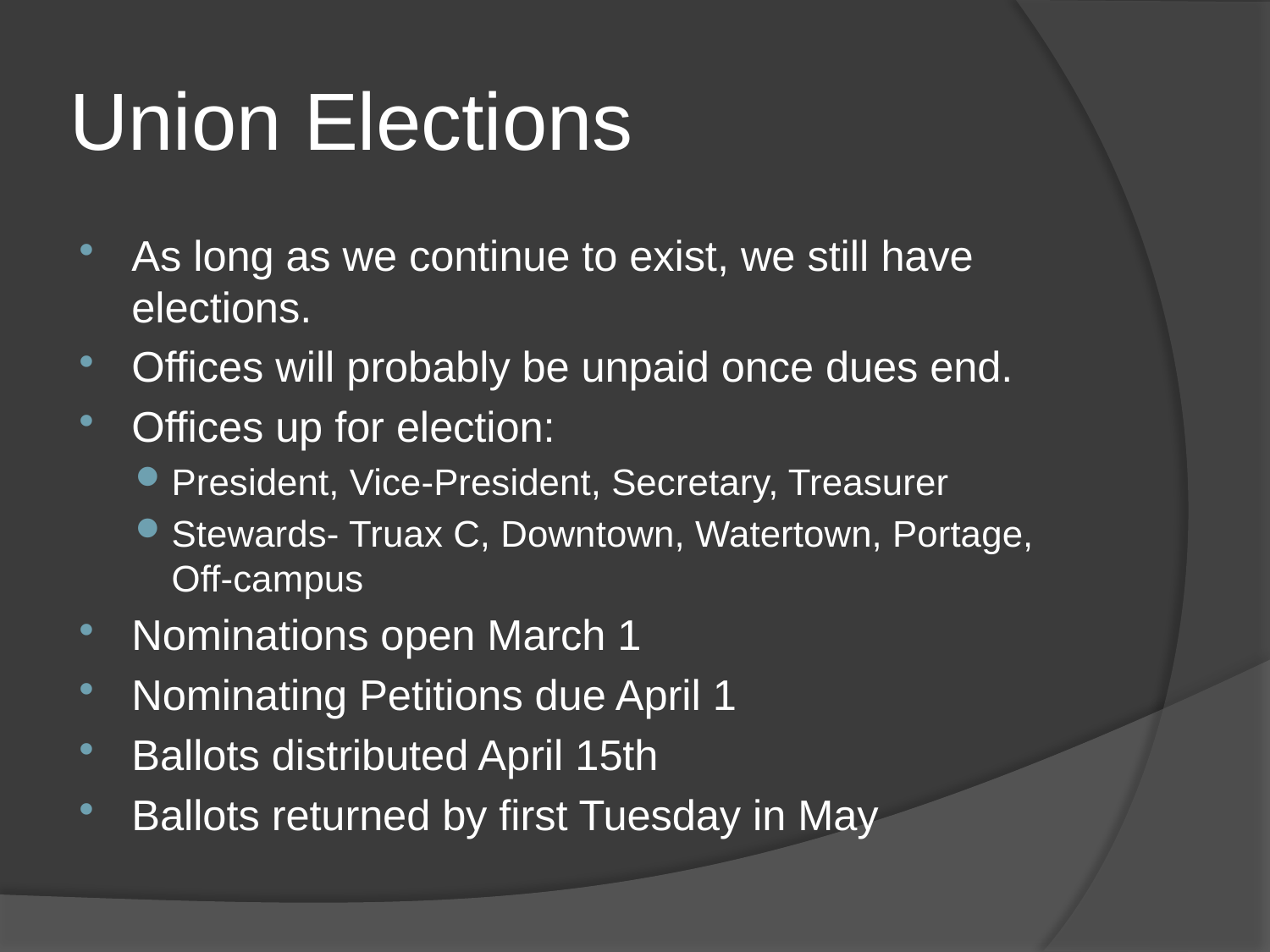

# Union Elections
As long as we continue to exist, we still have elections.
Offices will probably be unpaid once dues end.
Offices up for election:
President, Vice-President, Secretary, Treasurer
Stewards- Truax C, Downtown, Watertown, Portage, Off-campus
Nominations open March 1
Nominating Petitions due April 1
Ballots distributed April 15th
Ballots returned by first Tuesday in May